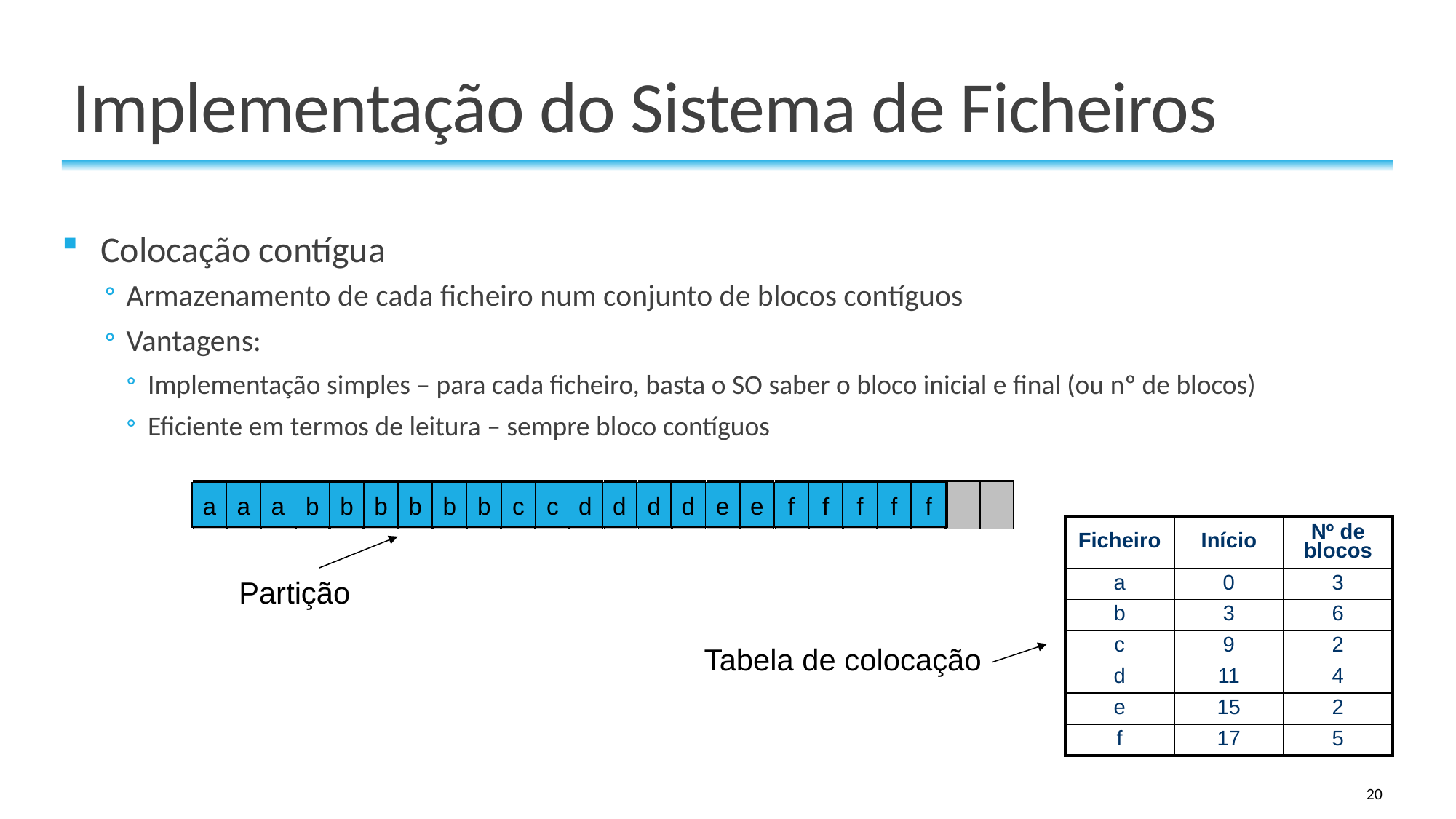

# Implementação do Sistema de Ficheiros
Colocação contígua
Armazenamento de cada ficheiro num conjunto de blocos contíguos
Vantagens:
Implementação simples – para cada ficheiro, basta o SO saber o bloco inicial e final (ou nº de blocos)
Eficiente em termos de leitura – sempre bloco contíguos

a
a
a
b
b
b
b
b
b
c
c
d
d
d
d
e
e
f
f
f
f
f

| Ficheiro | Início | Nº de blocos |
| --- | --- | --- |
| a | 0 | 3 |
| b | 3 | 6 |
| c | 9 | 2 |
| d | 11 | 4 |
| e | 15 | 2 |
| f | 17 | 5 |

Partição
Tabela de colocação

20